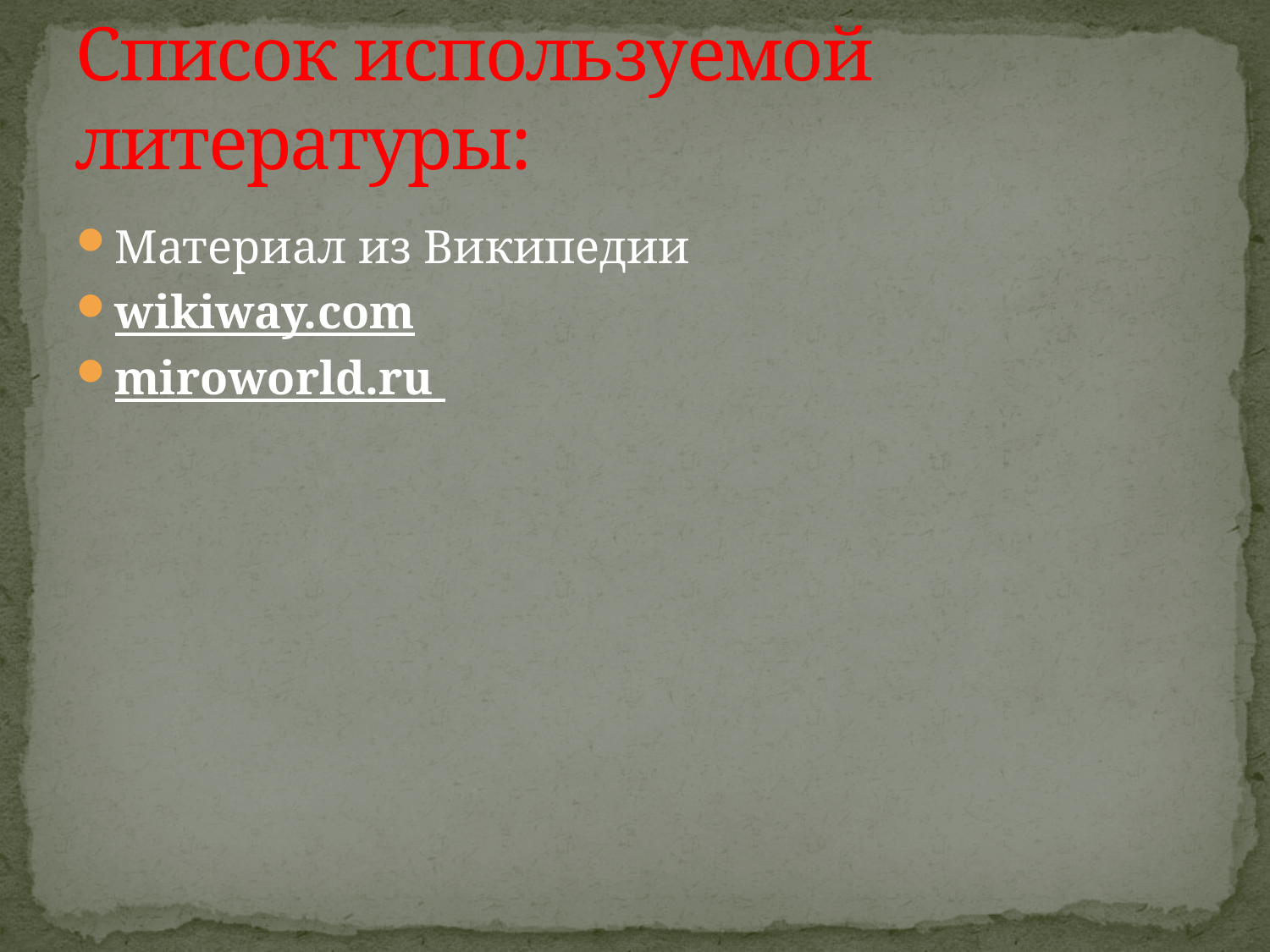

# Список используемой литературы:
Материал из Википедии
wikiway.com
miroworld.ru